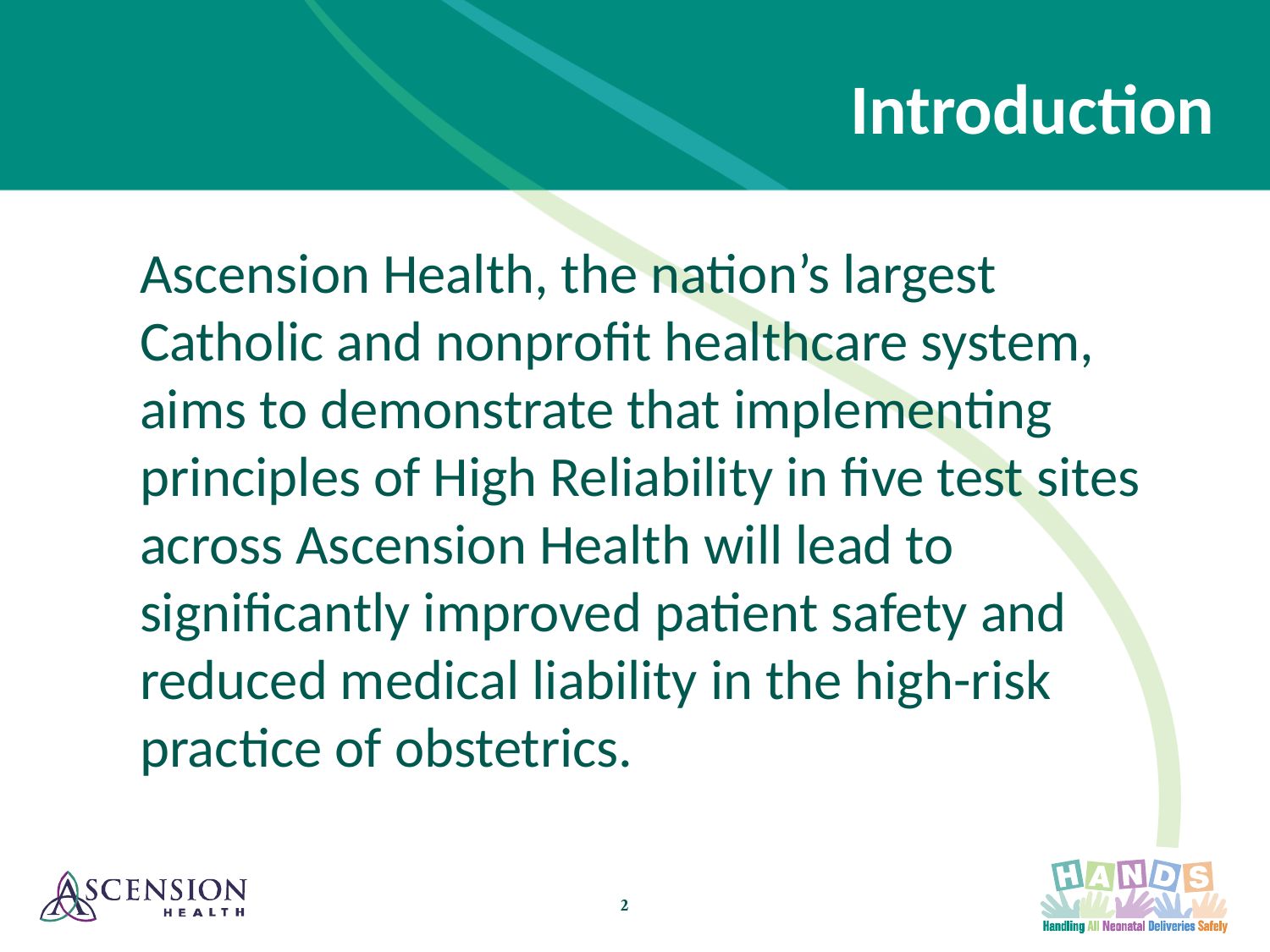

# Introduction
Ascension Health, the nation’s largest Catholic and nonprofit healthcare system, aims to demonstrate that implementing principles of High Reliability in five test sites across Ascension Health will lead to significantly improved patient safety and reduced medical liability in the high-risk practice of obstetrics.